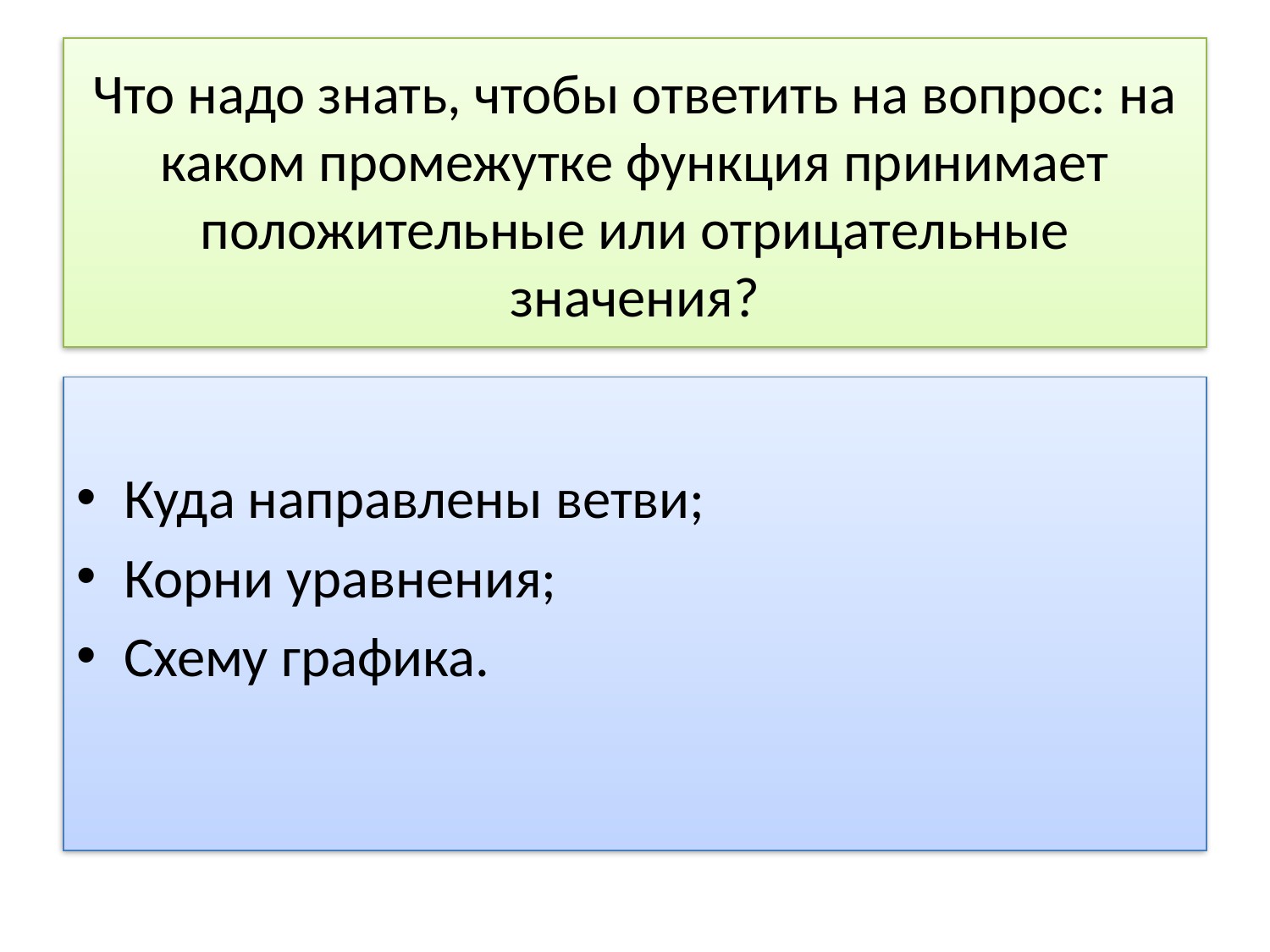

# Что надо знать, чтобы ответить на вопрос: на каком промежутке функция принимает положительные или отрицательные значения?

Куда направлены ветви;
Корни уравнения;
Схему графика.